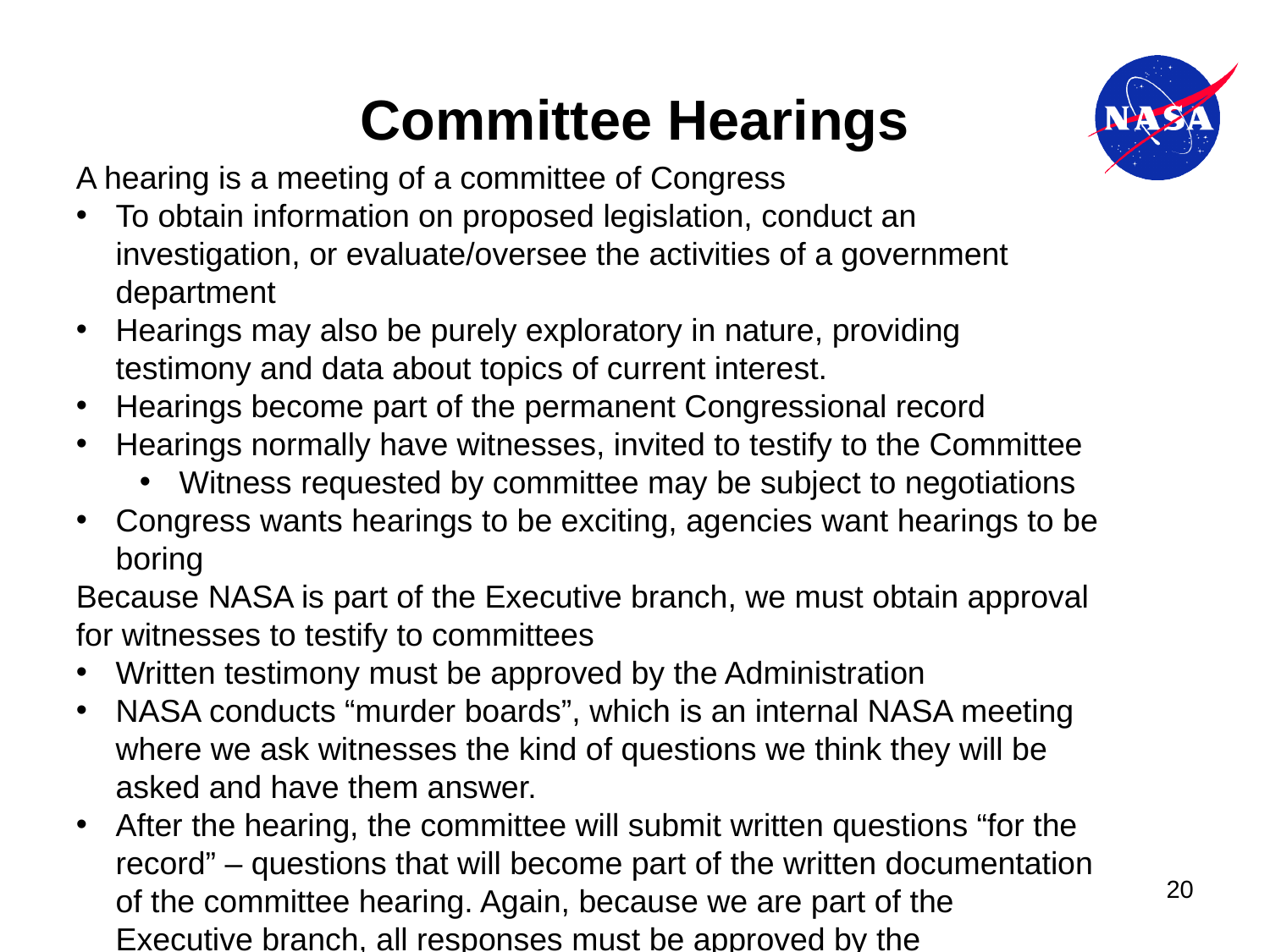

# Committee Hearings
A hearing is a meeting of a committee of Congress
To obtain information on proposed legislation, conduct an investigation, or evaluate/oversee the activities of a government department
Hearings may also be purely exploratory in nature, providing testimony and data about topics of current interest.
Hearings become part of the permanent Congressional record
Hearings normally have witnesses, invited to testify to the Committee
Witness requested by committee may be subject to negotiations
Congress wants hearings to be exciting, agencies want hearings to be boring
Because NASA is part of the Executive branch, we must obtain approval for witnesses to testify to committees
Written testimony must be approved by the Administration
NASA conducts “murder boards”, which is an internal NASA meeting where we ask witnesses the kind of questions we think they will be asked and have them answer.
After the hearing, the committee will submit written questions “for the record” – questions that will become part of the written documentation of the committee hearing. Again, because we are part of the Executive branch, all responses must be approved by the Administration
20